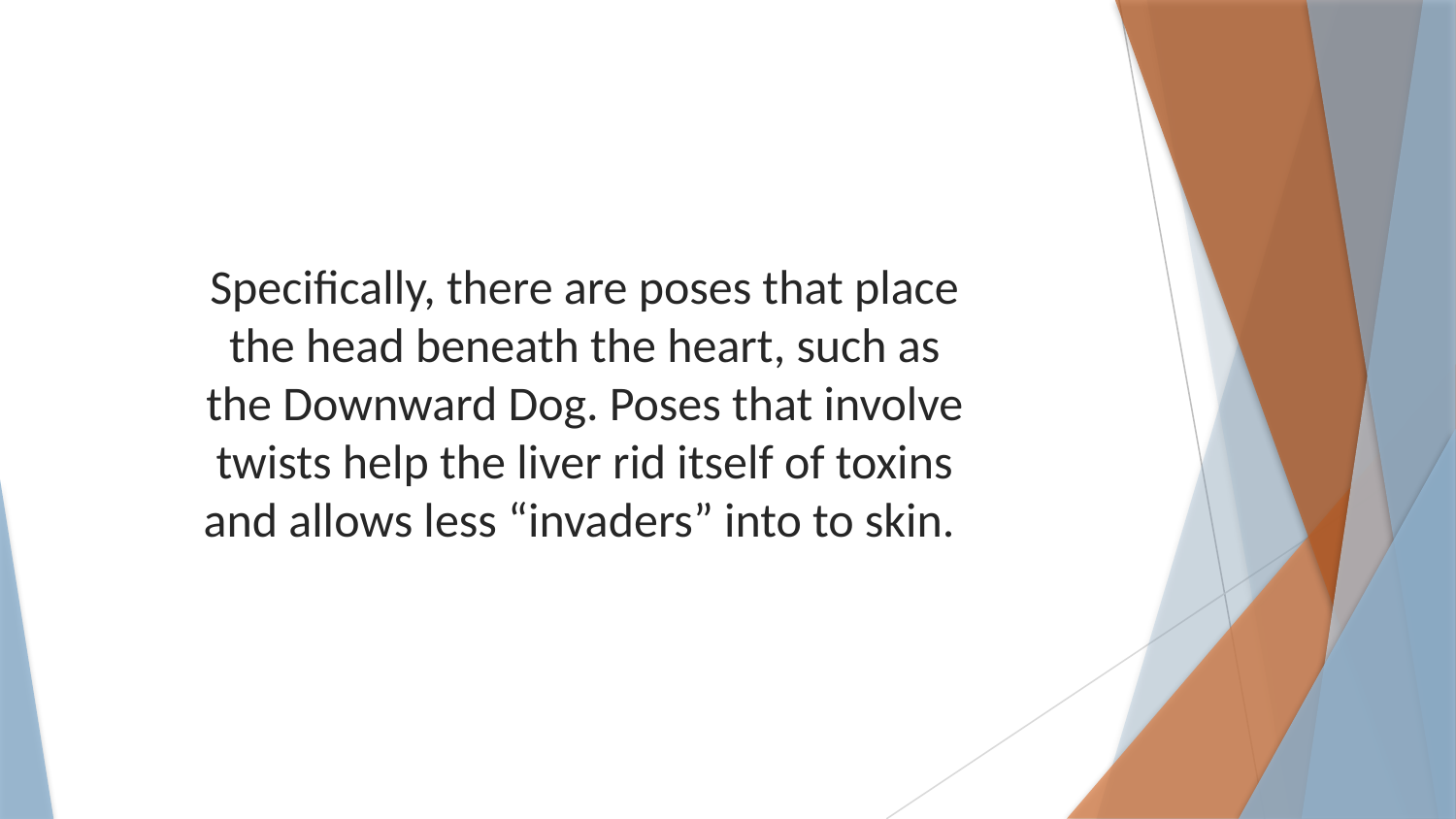

Specifically, there are poses that place the head beneath the heart, such as the Downward Dog. Poses that involve twists help the liver rid itself of toxins and allows less “invaders” into to skin.